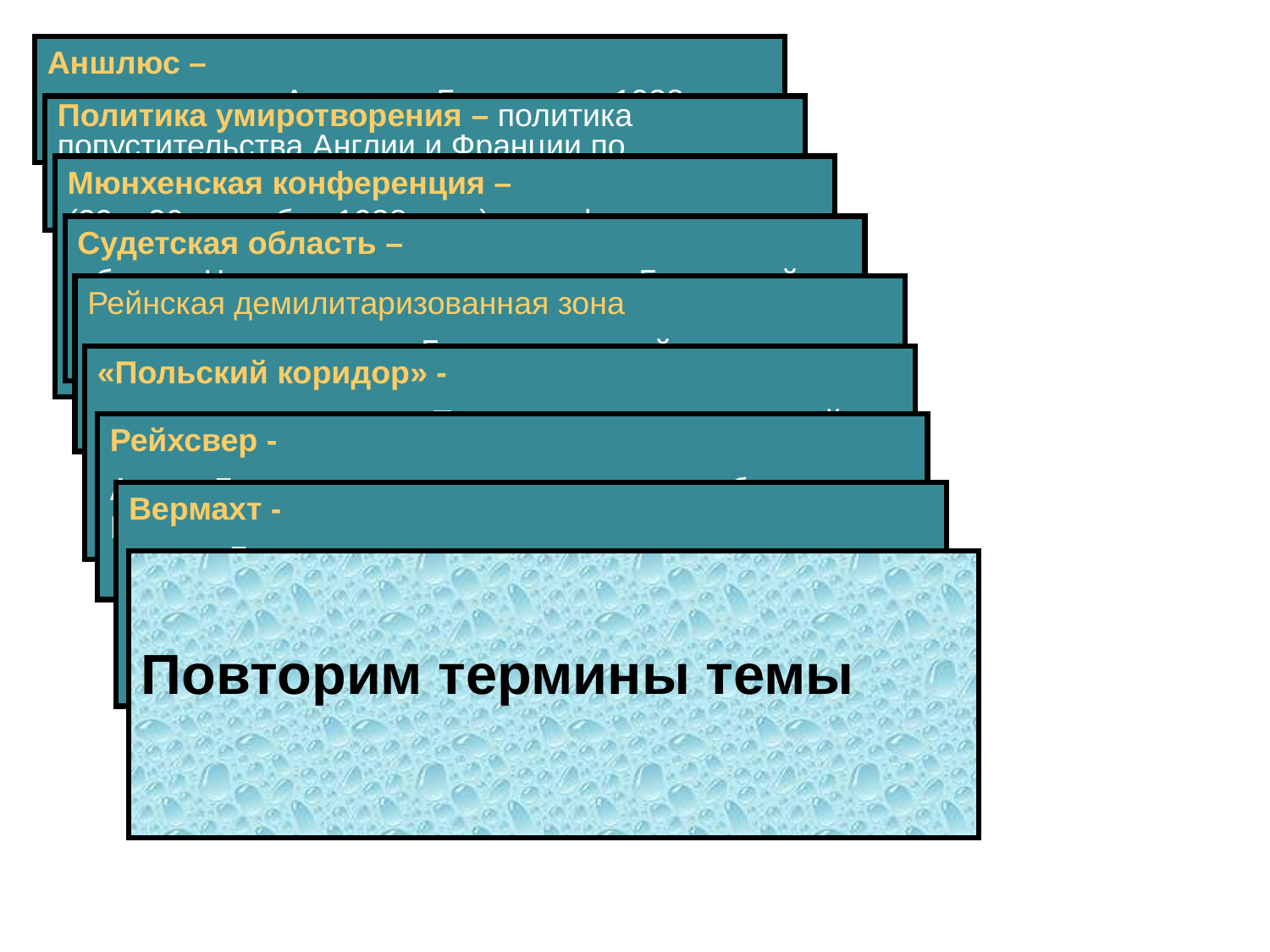

Аншлюс –
присоединение Австрии к Германии в 1938 году.

Политика умиротворения – политика попустительства Англии и Франции по отношению к агрессии фашистской Германии во второй половине 30-х годов ХХ века.
Мюнхенская конференция –
(29 – 30 сентября 1938 года) – конференция лидеров Франции, Великобритании, Германии и Италии, на которой было принято решение о передаче Германии Судетской области Чехословакии.
Судетская область –
область Чехословакии, граничащая с Германией и Австрией, где компактно проживали немцы. Передана Германии по Мюнхенскому соглашению.
Рейнская демилитаризованная зона
территория на западе Германии, где ей запрещалось содержать войска и строить оборонительные сооружения.
«Польский коридор» -
территория на западе Польши, перешедшая к ней после Первой мировой войны от Германии, благодаря которой Польша получила выход к Балтийскому морю.
Рейхсвер -
Армия Германии, комплектующаяся из добровольцев. Могла насчитывать только 100 000 человек.

Вермахт -
армия Германии, комплектующаяся на основе воинской повинности, введенной в 1935 году Гитлером.

Повторим термины темы